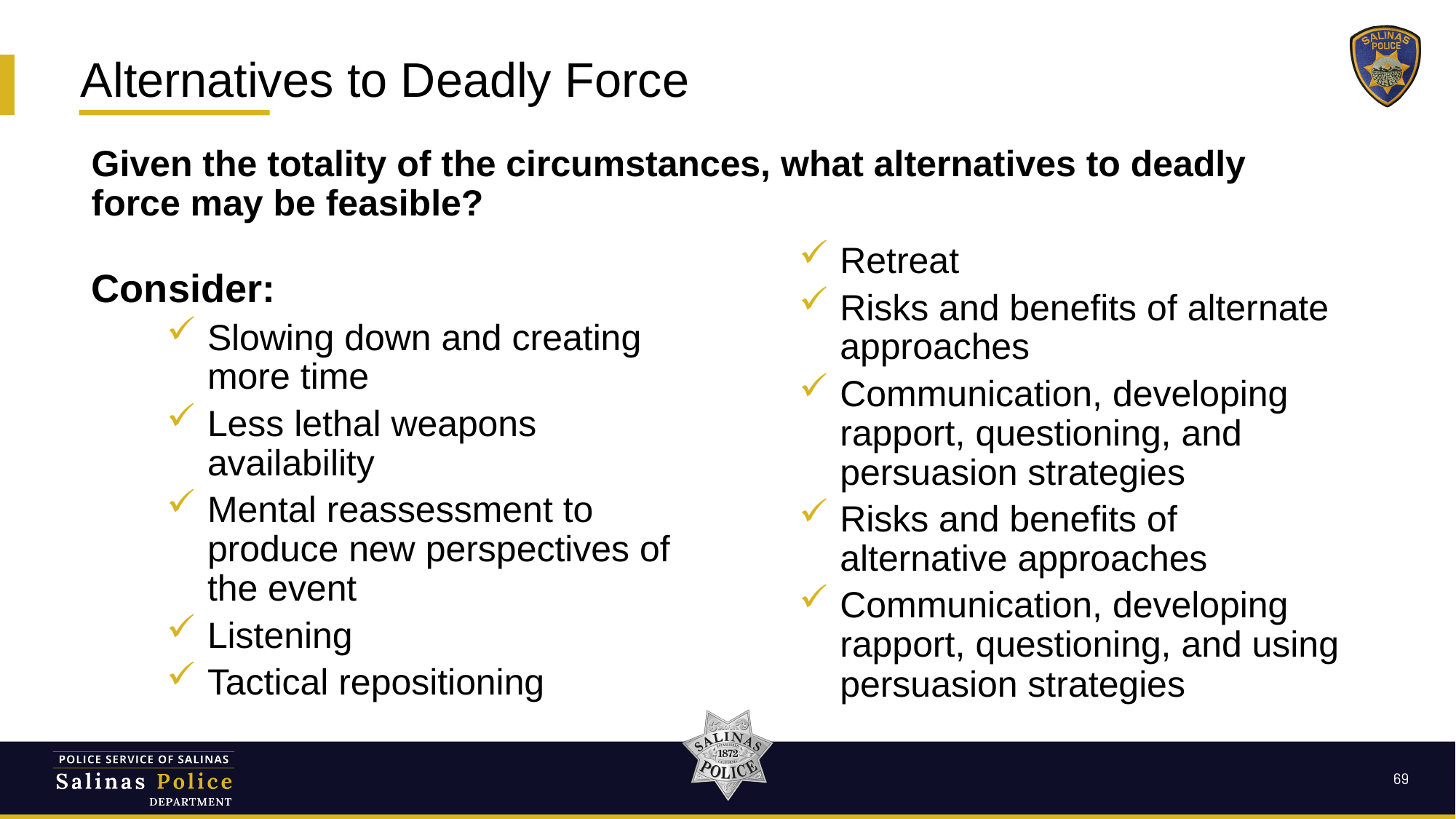

# Alternatives to Deadly Force
Given the totality of the circumstances, what alternatives to deadly force may be feasible?
Retreat
Risks and benefits of alternate approaches
Communication, developing rapport, questioning, and persuasion strategies
Risks and benefits of alternative approaches
Communication, developing rapport, questioning, and using persuasion strategies
Consider:
Slowing down and creating more time
Less lethal weapons availability
Mental reassessment to produce new perspectives of the event
Listening
Tactical repositioning